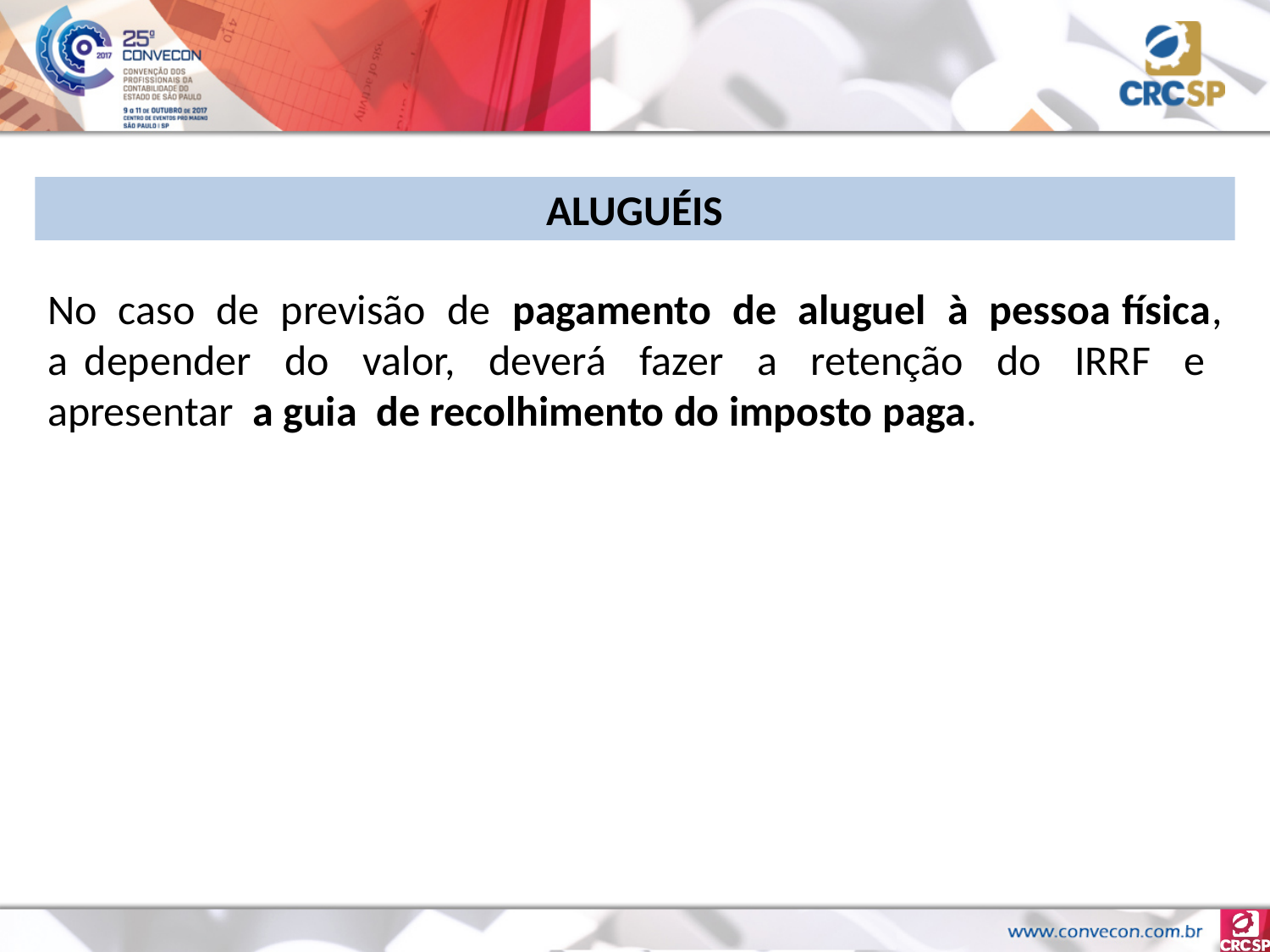

ALUGUÉIS

No  caso  de  previsão  de  pagamento  de  aluguel  à  pessoa física, a depender  do  valor,  deverá  fazer  a  retenção  do  IRRF  e  apresentar  a guia  de recolhimento do imposto paga.